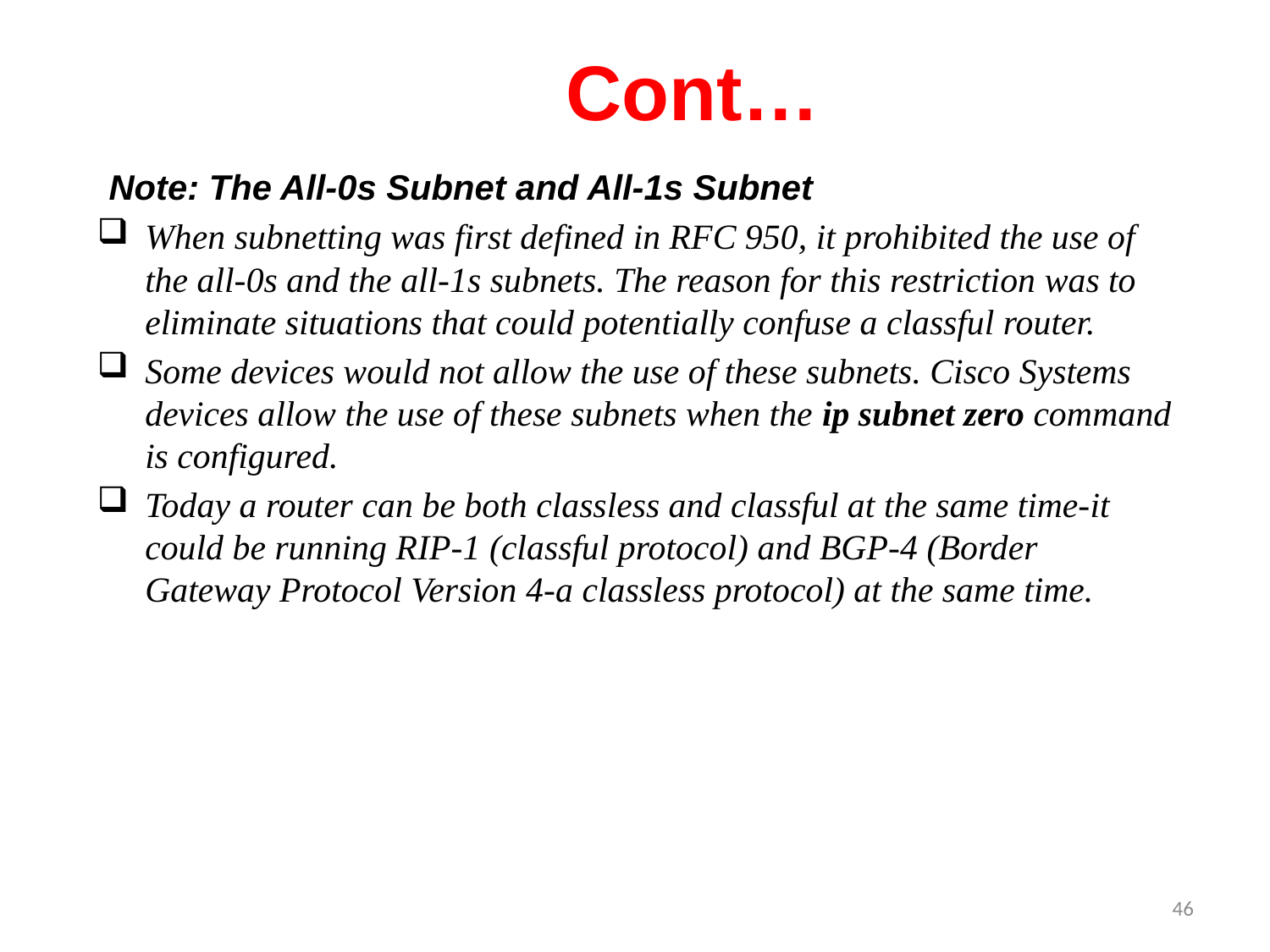

# Cont…
Note: The All-0s Subnet and All-1s Subnet
When subnetting was first defined in RFC 950, it prohibited the use of the all-0s and the all-1s subnets. The reason for this restriction was to eliminate situations that could potentially confuse a classful router.
Some devices would not allow the use of these subnets. Cisco Systems devices allow the use of these subnets when the ip subnet zero command is configured.
Today a router can be both classless and classful at the same time-it could be running RIP-1 (classful protocol) and BGP-4 (Border Gateway Protocol Version 4-a classless protocol) at the same time.
46